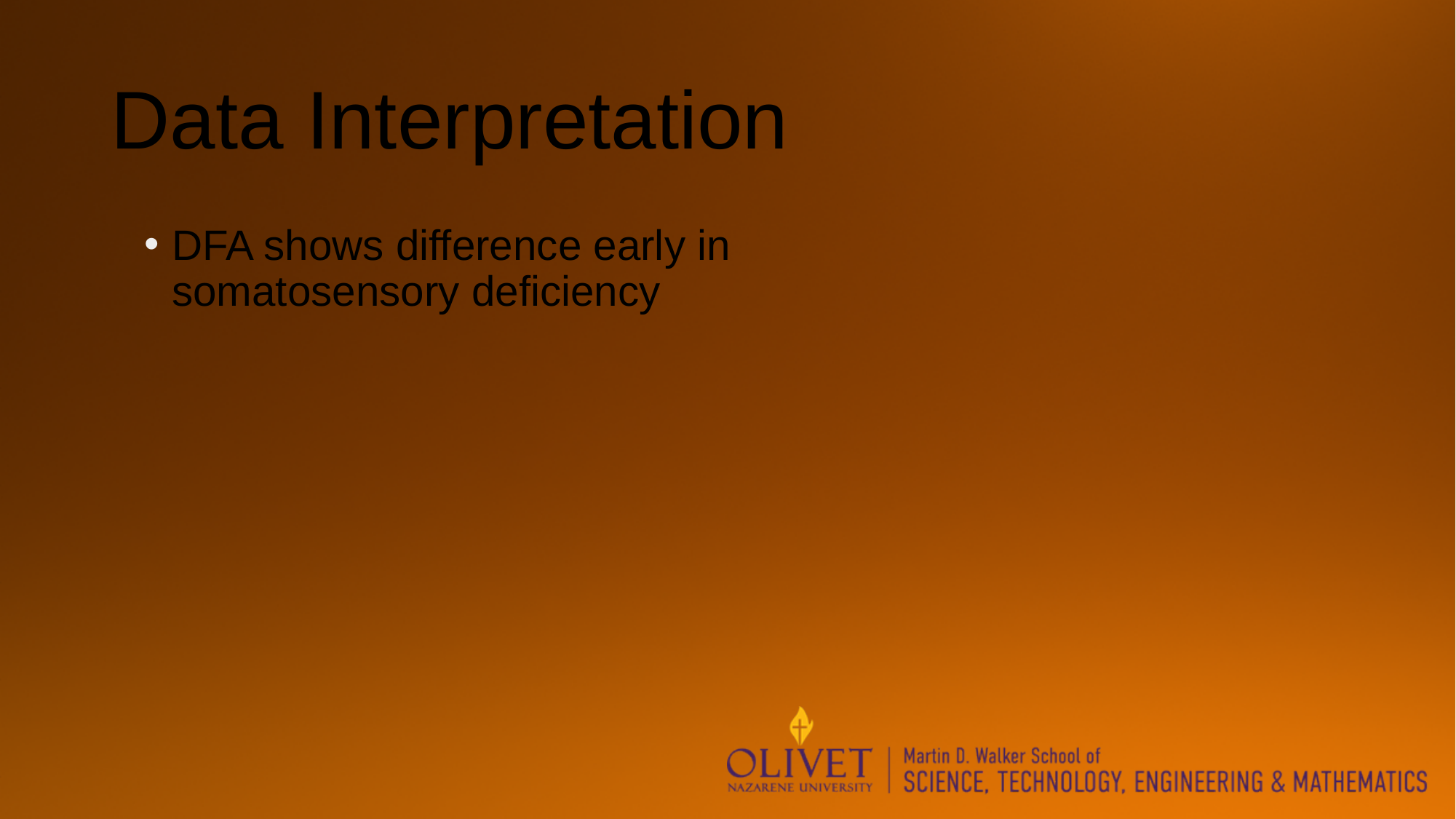

# Data Interpretation
DFA shows difference early in somatosensory deficiency